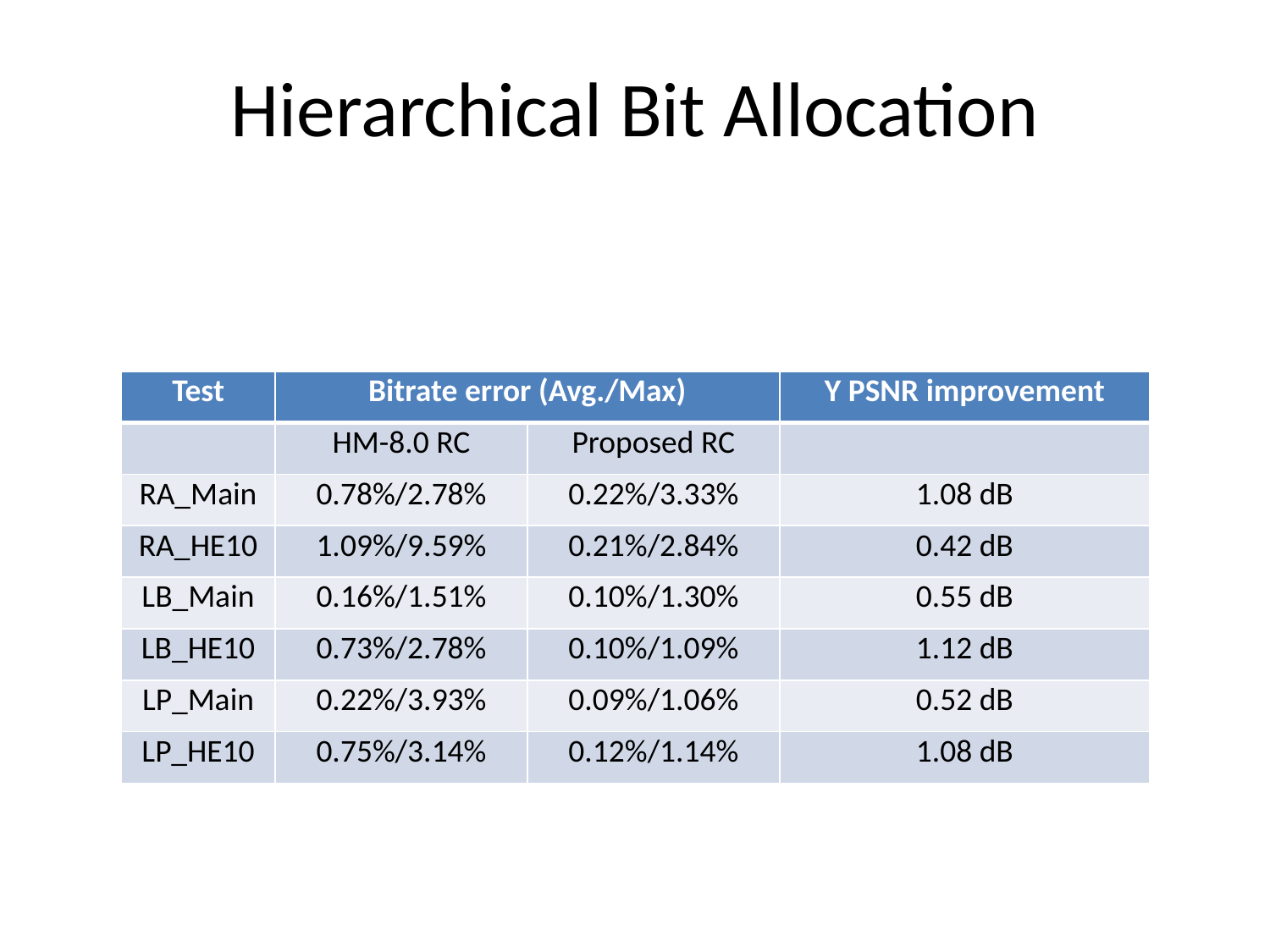

# Hierarchical Bit Allocation
| Test | Bitrate error (Avg./Max) |  | Y PSNR improvement |
| --- | --- | --- | --- |
|  | HM-8.0 RC | Proposed RC |  |
| RA\_Main | 0.78%/2.78% | 0.22%/3.33% | 1.08 dB |
| RA\_HE10 | 1.09%/9.59% | 0.21%/2.84% | 0.42 dB |
| LB\_Main | 0.16%/1.51% | 0.10%/1.30% | 0.55 dB |
| LB\_HE10 | 0.73%/2.78% | 0.10%/1.09% | 1.12 dB |
| LP\_Main | 0.22%/3.93% | 0.09%/1.06% | 0.52 dB |
| LP\_HE10 | 0.75%/3.14% | 0.12%/1.14% | 1.08 dB |